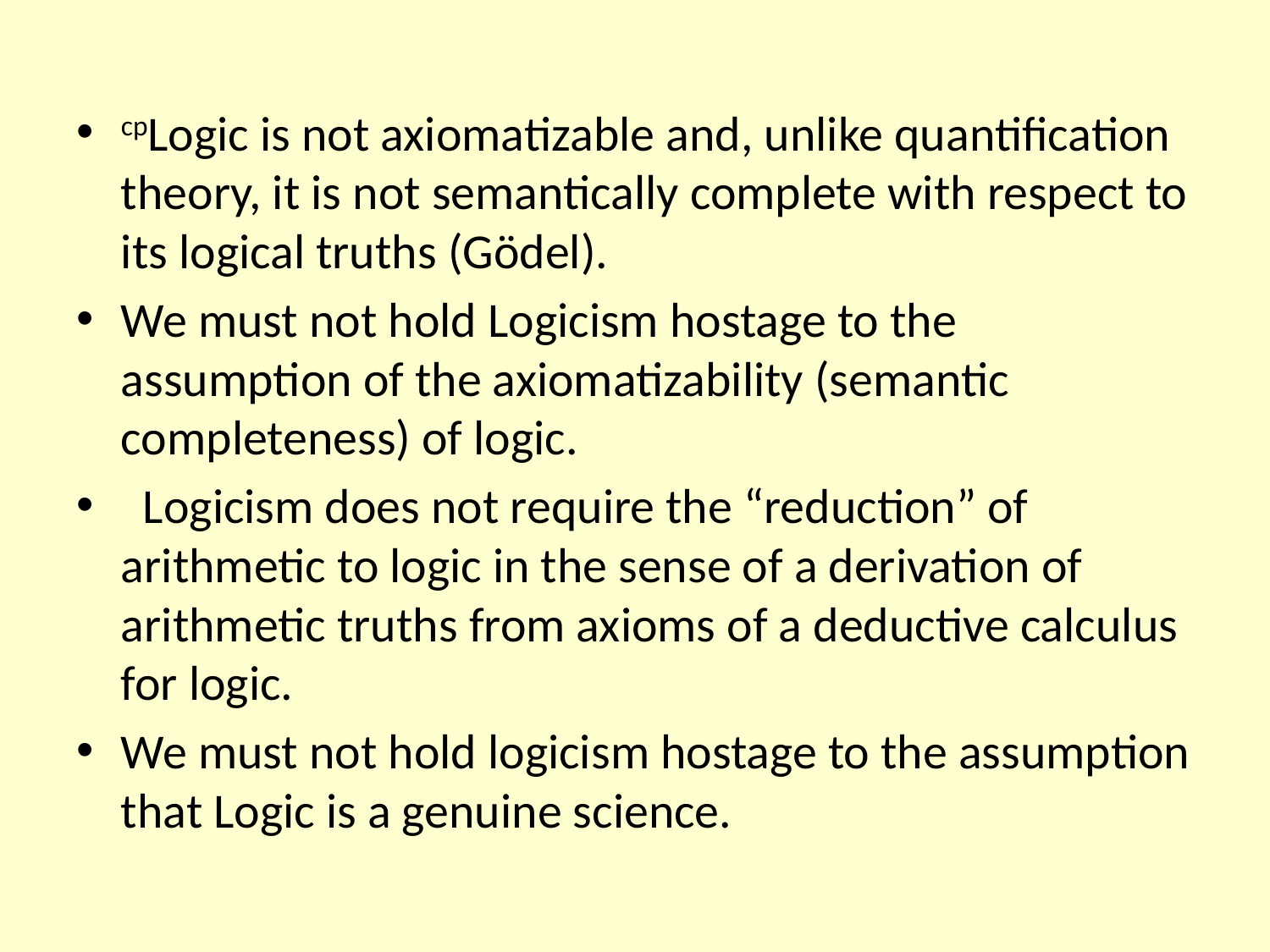

cpLogic is not axiomatizable and, unlike quantification theory, it is not semantically complete with respect to its logical truths (Gödel).
We must not hold Logicism hostage to the assumption of the axiomatizability (semantic completeness) of logic.
  Logicism does not require the “reduction” of arithmetic to logic in the sense of a derivation of arithmetic truths from axioms of a deductive calculus for logic.
We must not hold logicism hostage to the assumption that Logic is a genuine science.